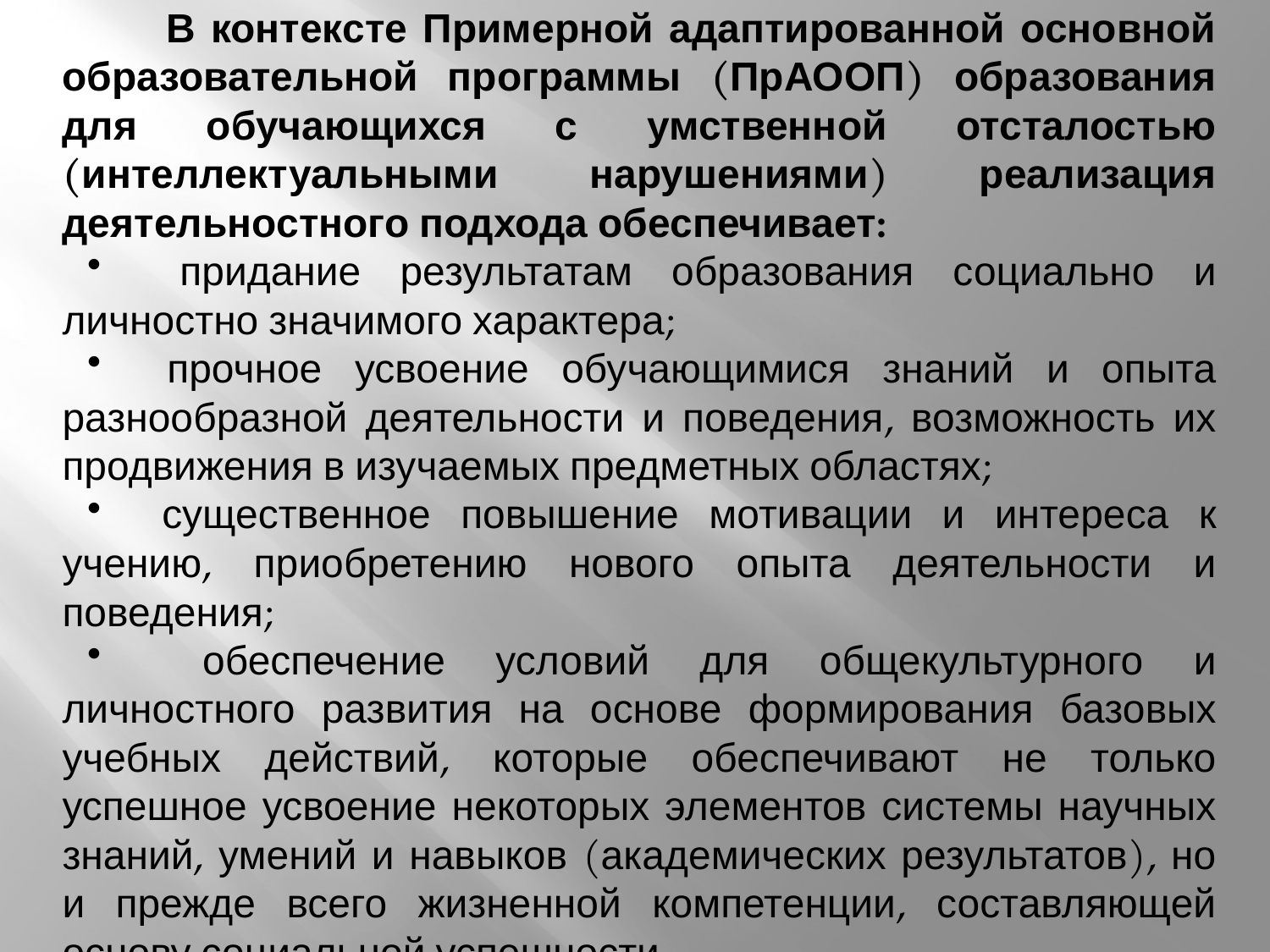

В контексте Примерной адаптированной основной образовательной программы (ПрАООП) образования для обучающихся с умственной отсталостью (интеллектуальными нарушениями) реализация деятельностного подхода обеспечивает:
  придание результатам образования социально и личностно значимого характера;
  прочное усвоение обучающимися знаний и опыта разнообразной деятельности и поведения, возможность их продвижения в изучаемых предметных областях;
  существенное повышение мотивации и интереса к учению, приобретению нового опыта деятельности и поведения;
  обеспечение условий для общекультурного и личностного развития на основе формирования базовых учебных действий, которые обеспечивают не только успешное усвоение некоторых элементов системы научных знаний, умений и навыков (академических результатов), но и прежде всего жизненной компетенции, составляющей основу социальной успешности.